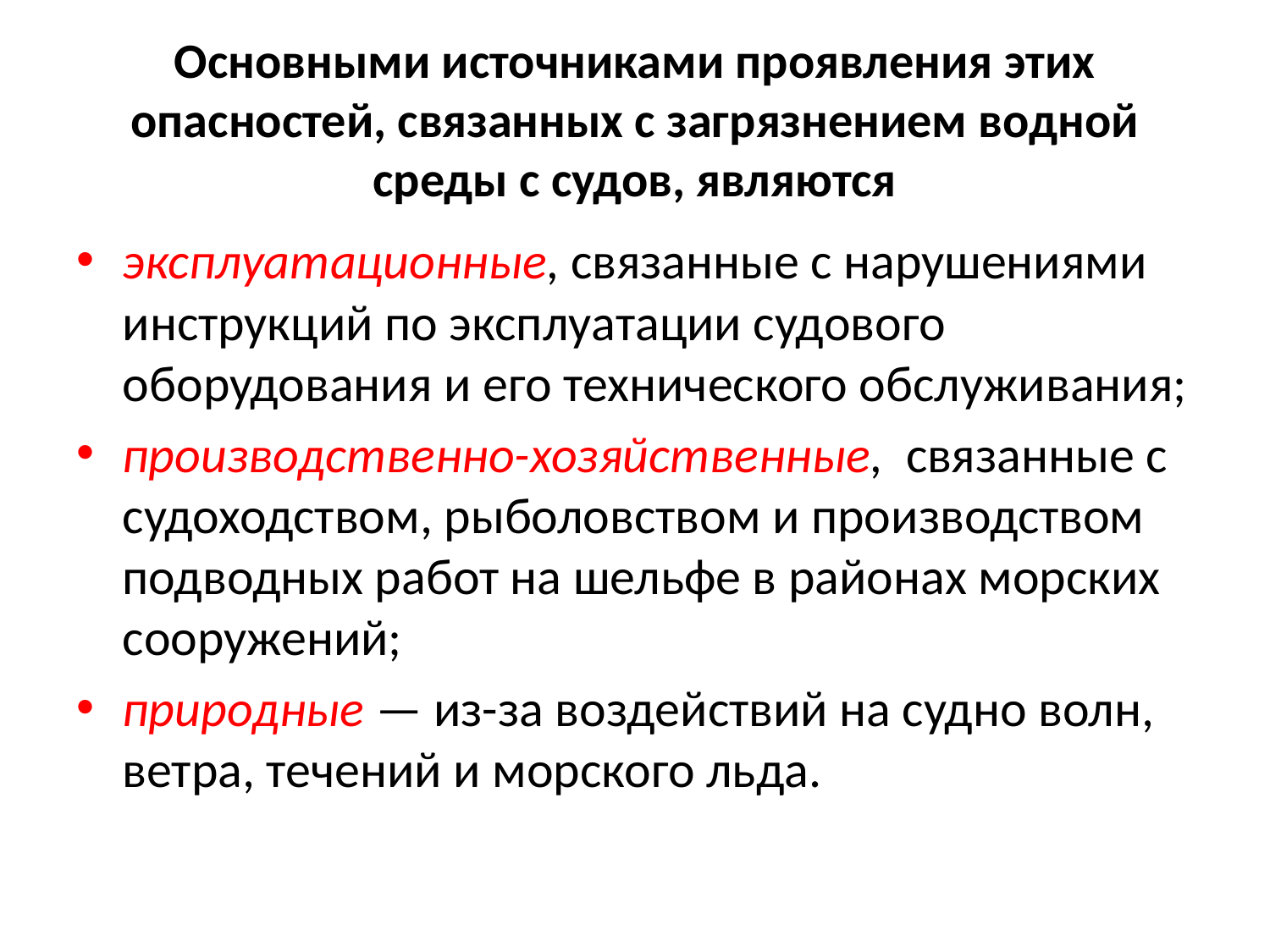

# Основными источниками проявления этих опасностей, связанных с загрязнением водной среды с судов, являются
эксплуатационные, связанные с нарушениями инструкций по эксплуатации судового оборудования и его технического обслуживания;
производственно-хозяйственные,  связанные с судоходством, рыболовством и производством подводных работ на шельфе в районах морских сооружений;
природные — из-за воздействий на судно волн, ветра, течений и морского льда.